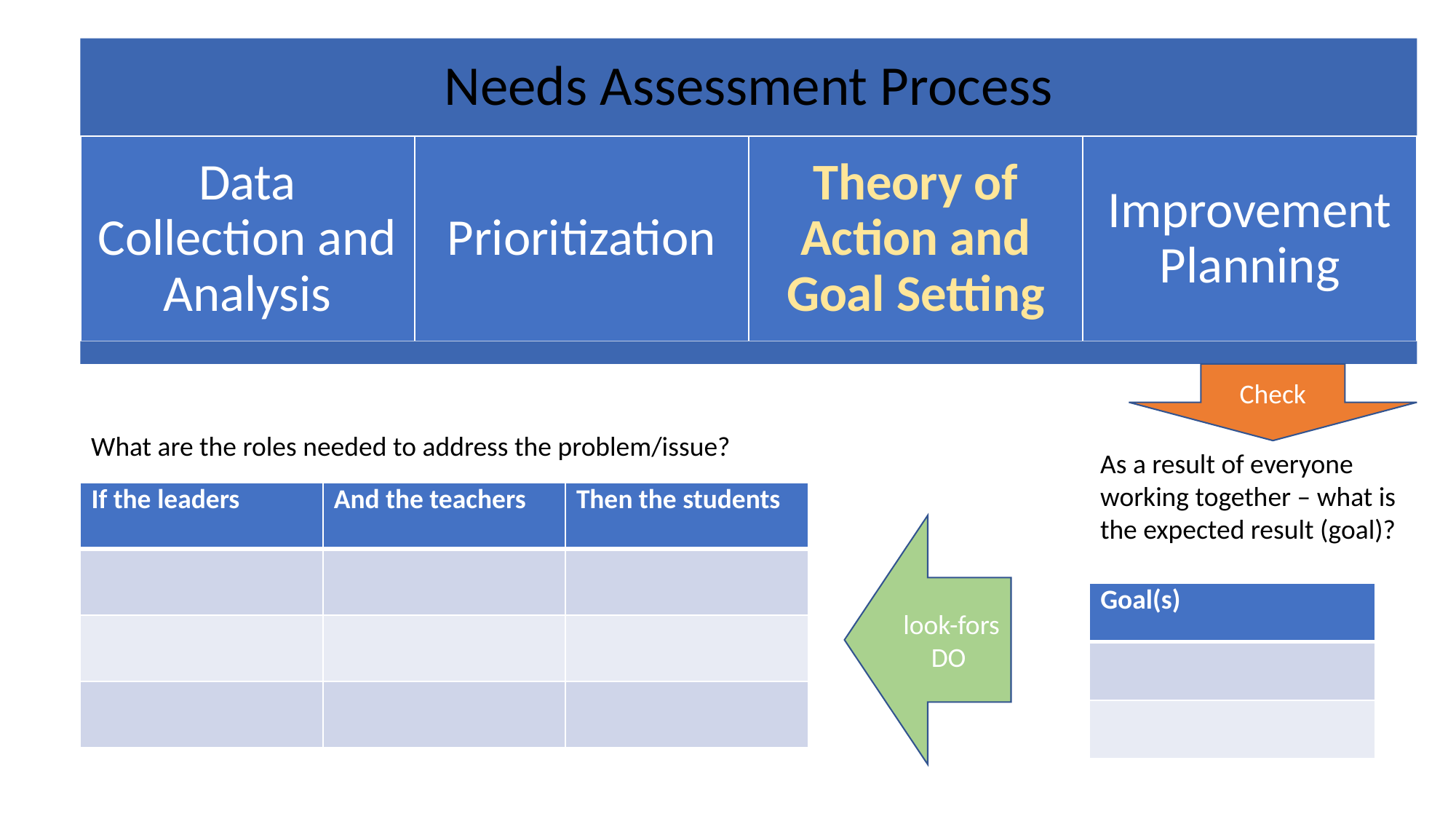

Needs Assessment Process
Data Collection and Analysis
Prioritization
Theory of Action and Goal Setting
Improvement Planning
Check
What are the roles needed to address the problem/issue?
As a result of everyone working together – what is the expected result (goal)?
| If the leaders | And the teachers | Then the students |
| --- | --- | --- |
|  |  |  |
|  |  |  |
|  |  |  |
 look-fors DO
| Goal(s) |
| --- |
|  |
|  |